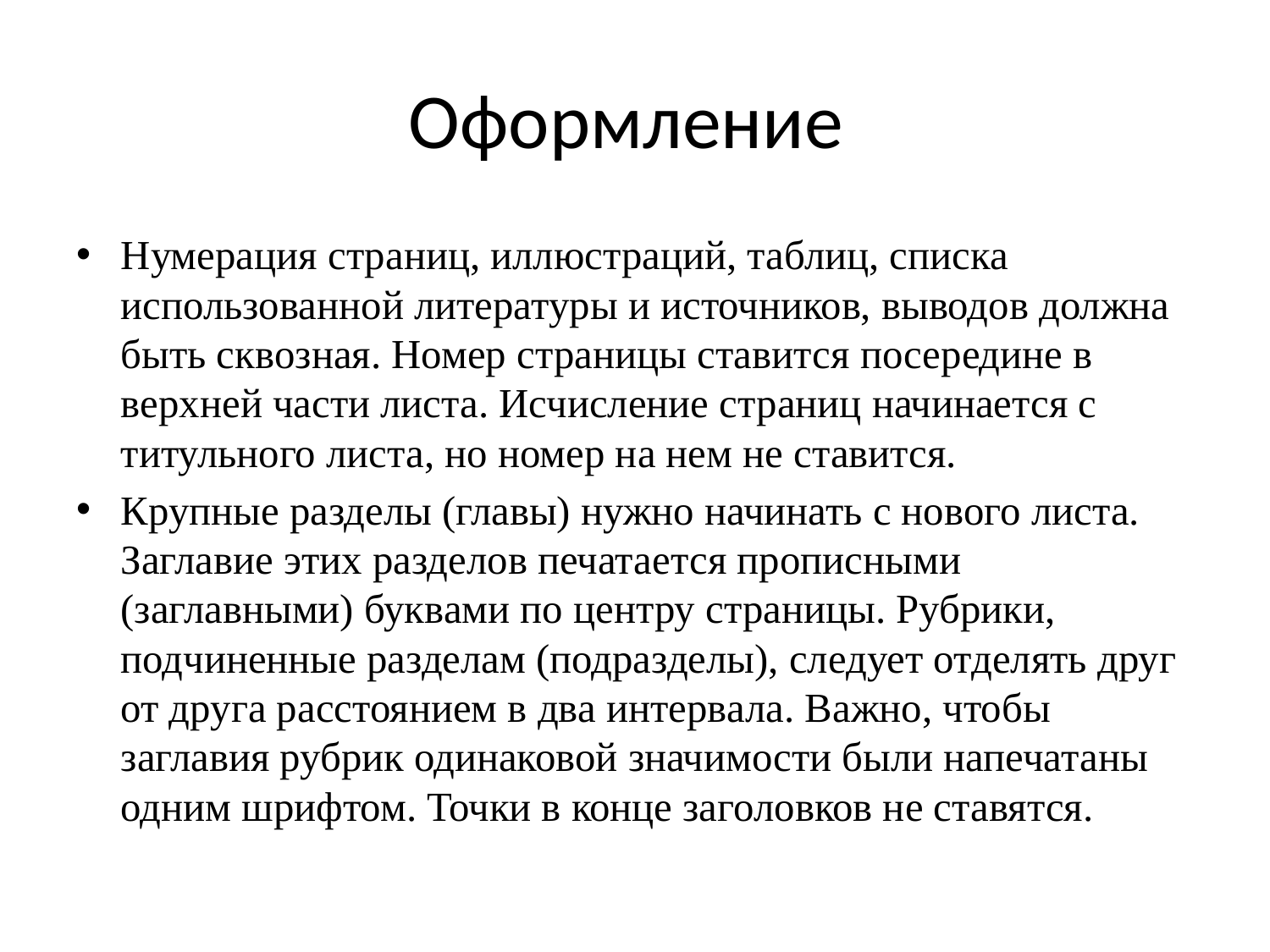

# Оформление
Нумерация страниц, иллюстраций, таблиц, списка использованной литературы и источников, выводов должна быть сквозная. Номер страницы ставится посередине в верхней части листа. Исчисление страниц начинается с титульного листа, но номер на нем не ставится.
Крупные разделы (главы) нужно начинать с нового листа. Заглавие этих разделов печатается прописными (заглавными) буквами по центру страницы. Рубрики, подчиненные разделам (подразделы), следует отделять друг от друга расстоянием в два интервала. Важно, чтобы заглавия рубрик одинаковой значимости были напечатаны одним шрифтом. Точки в конце заголовков не ставятся.